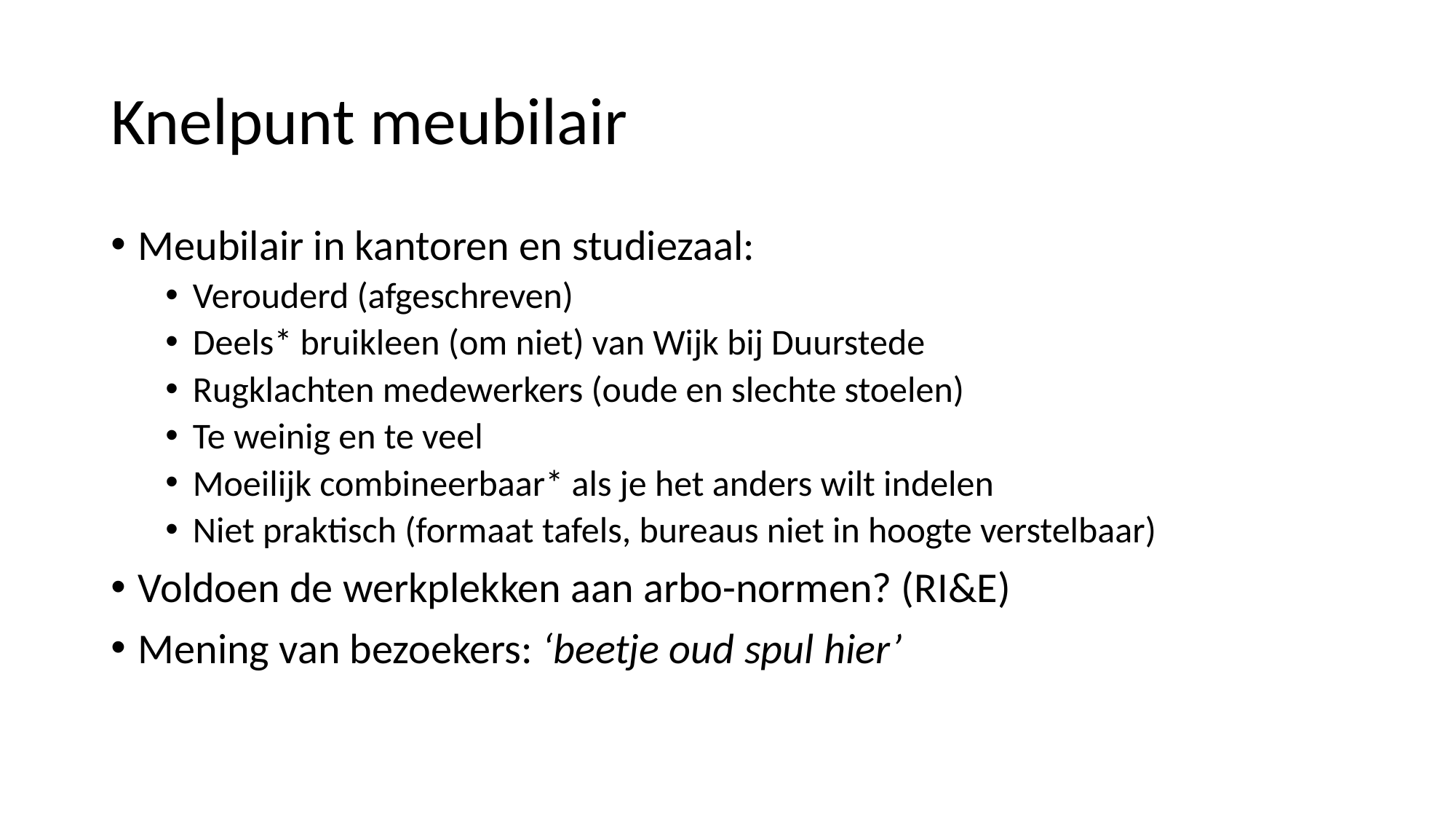

# Knelpunt meubilair
Meubilair in kantoren en studiezaal:
Verouderd (afgeschreven)
Deels* bruikleen (om niet) van Wijk bij Duurstede
Rugklachten medewerkers (oude en slechte stoelen)
Te weinig en te veel
Moeilijk combineerbaar* als je het anders wilt indelen
Niet praktisch (formaat tafels, bureaus niet in hoogte verstelbaar)
Voldoen de werkplekken aan arbo-normen? (RI&E)
Mening van bezoekers: ‘beetje oud spul hier’